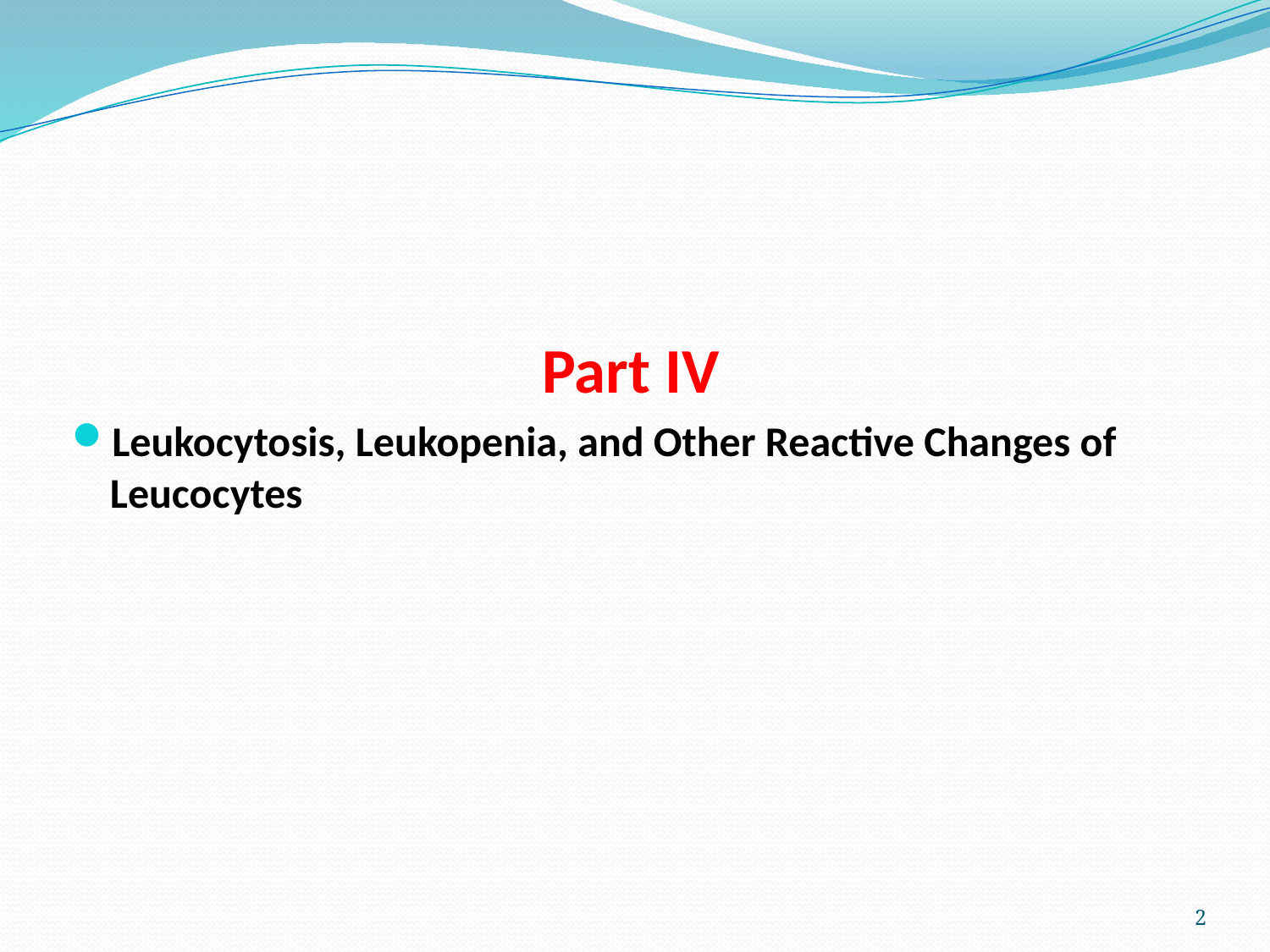

Part IV
Leukocytosis, Leukopenia, and Other Reactive Changes of Leucocytes

2